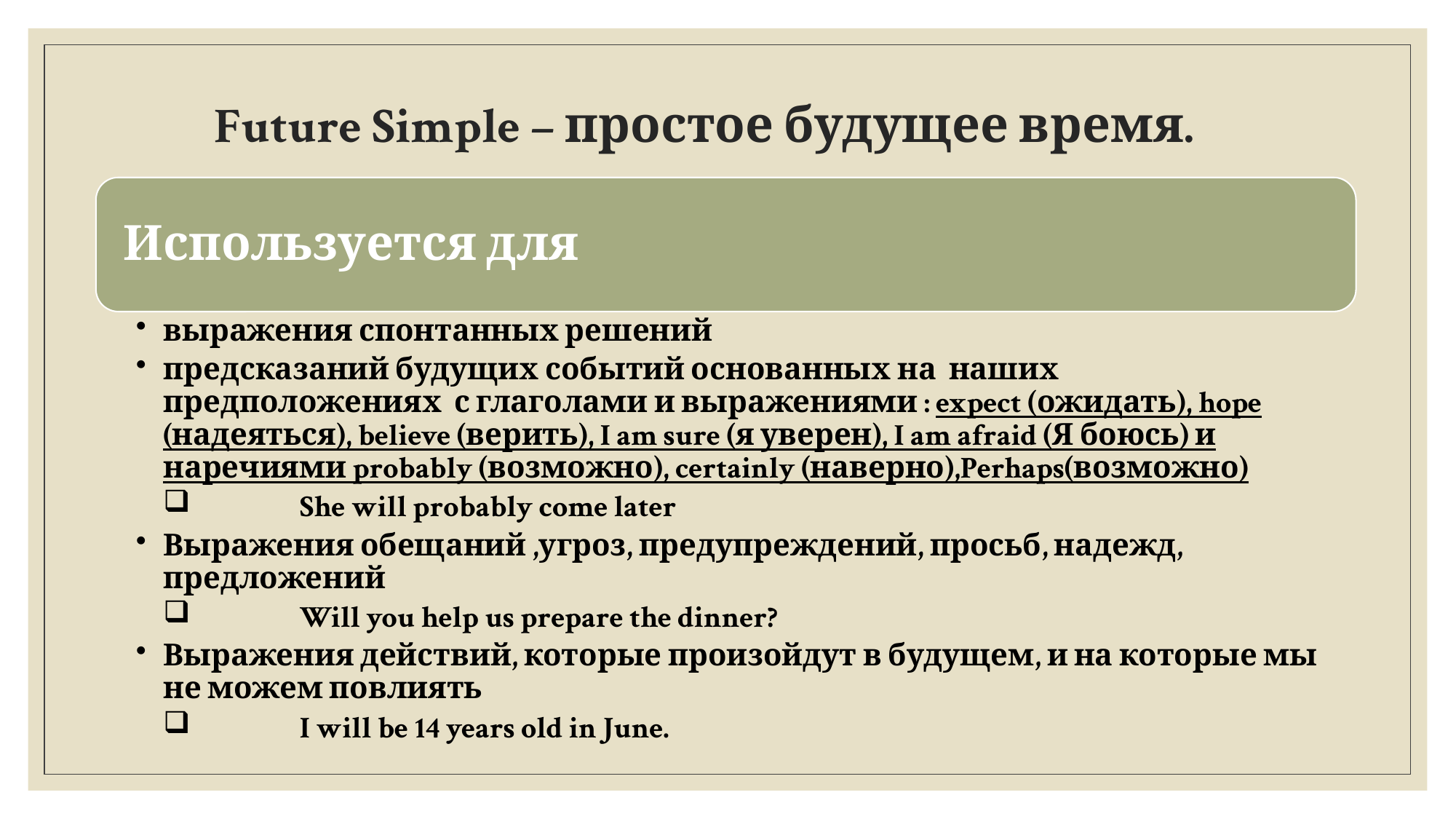

# Future Simple – простое будущее время.
Используется для
выражения спонтанных решений
предсказаний будущих событий основанных на  наших предположениях  с глаголами и выражениями : expect (ожидать), hope (надеяться), believe (верить), I am sure (я уверен), I am afraid (Я боюсь) и наречиями probably (возможно), certainly (наверно),Perhaps(возможно)
	She will probably come later
Выражения обещаний ,угроз, предупреждений, просьб, надежд, предложений
	Will you help us prepare the dinner?
Выражения действий, которые произойдут в будущем, и на которые мы не можем повлиять
	I will be 14 years old in June.